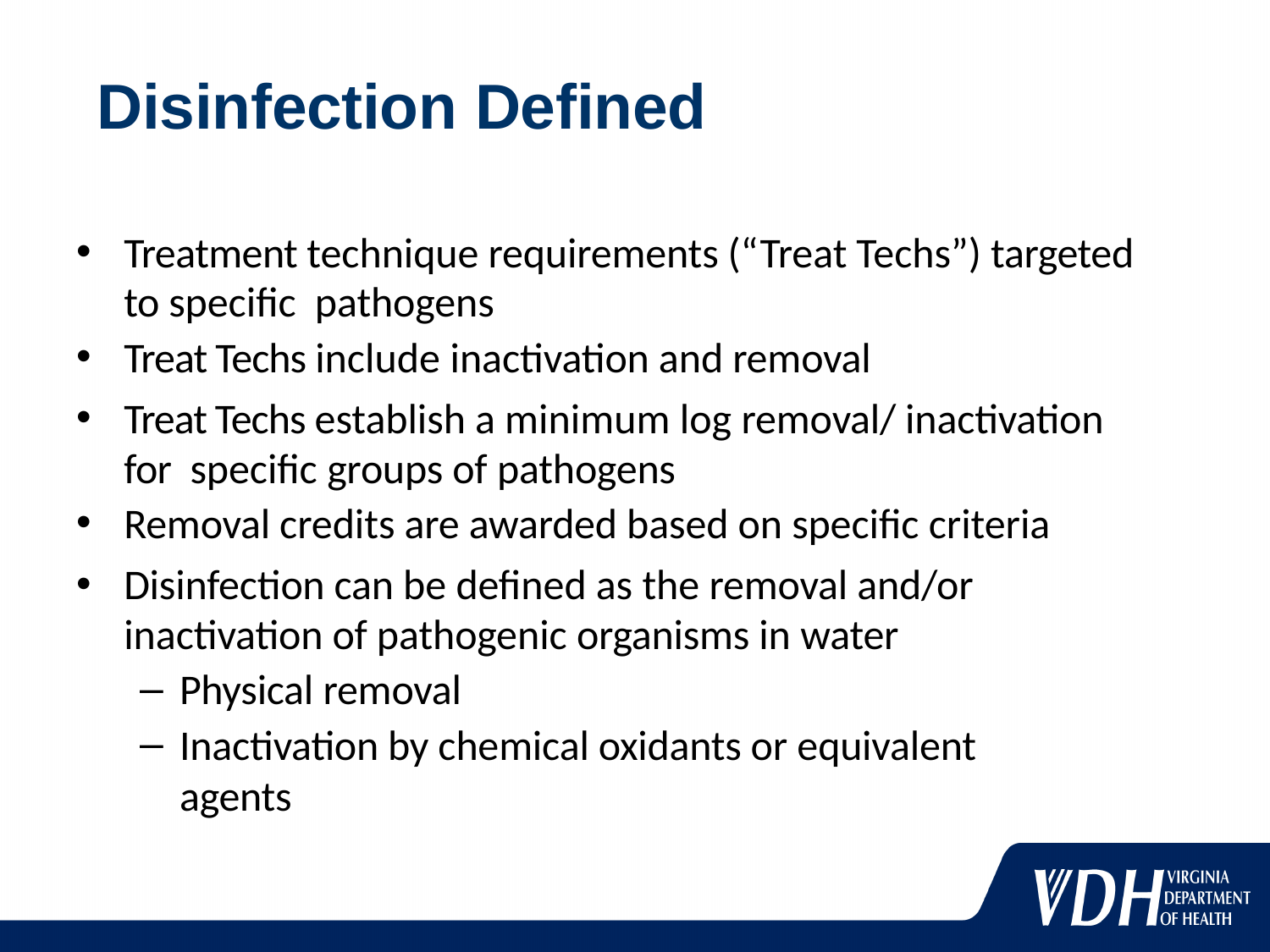

# Disinfection Defined
Treatment technique requirements (“Treat Techs”) targeted to specific  pathogens
Treat Techs include inactivation and removal
Treat Techs establish a minimum log removal/ inactivation for  specific groups of pathogens
Removal credits are awarded based on specific criteria
Disinfection can be defined as the removal and/or  inactivation of pathogenic organisms in water
Physical removal
Inactivation by chemical oxidants or equivalent agents